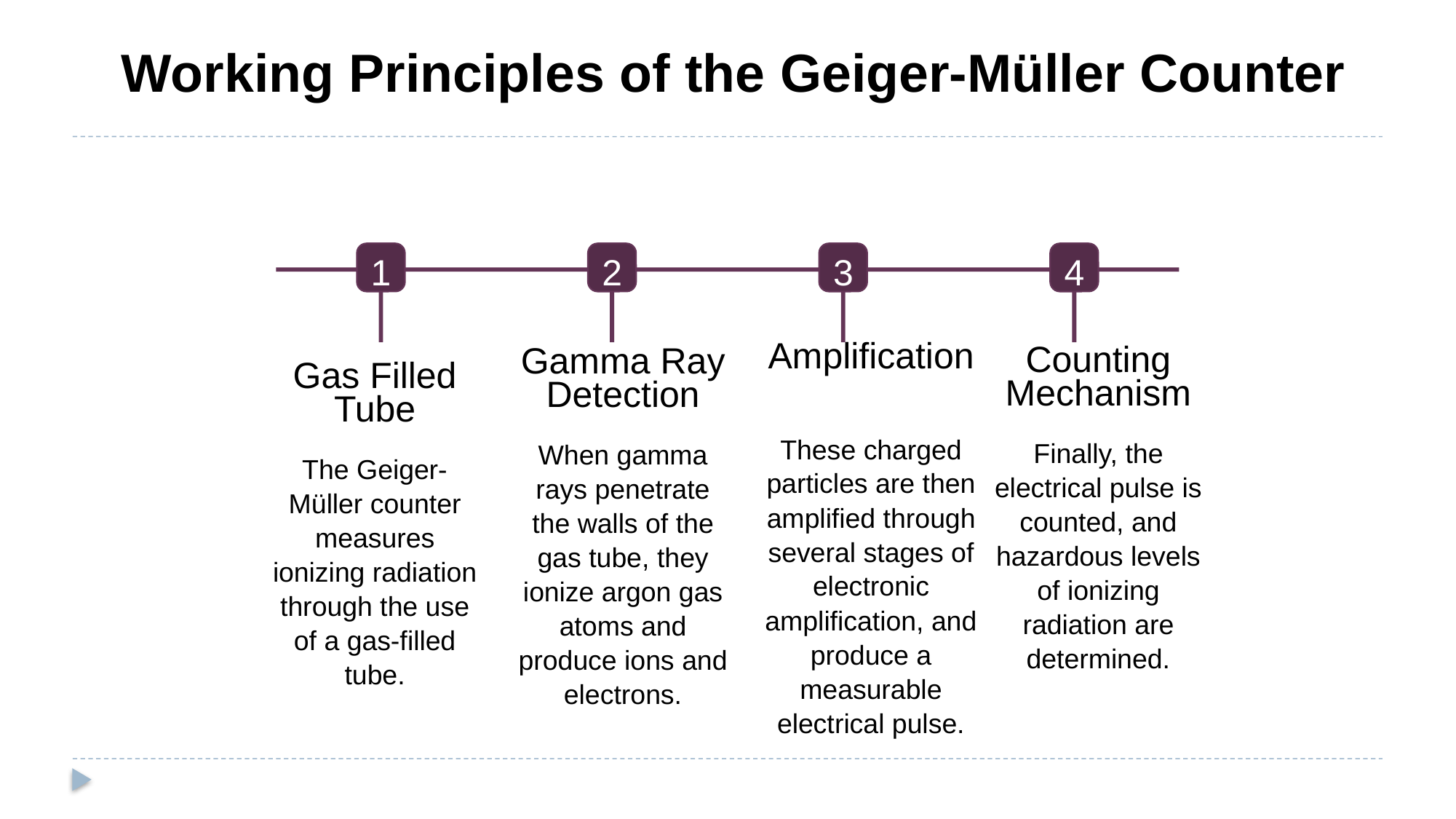

Working Principles of the Geiger-Müller Counter

1
2
3
4

Amplification
Counting Mechanism
Gamma Ray Detection
Gas Filled Tube
These charged particles are then amplified through several stages of electronic amplification, and produce a measurable electrical pulse.
Finally, the electrical pulse is counted, and hazardous levels of ionizing radiation are determined.
When gamma rays penetrate the walls of the gas tube, they ionize argon gas atoms and produce ions and electrons.
The Geiger-Müller counter measures ionizing radiation through the use of a gas-filled tube.